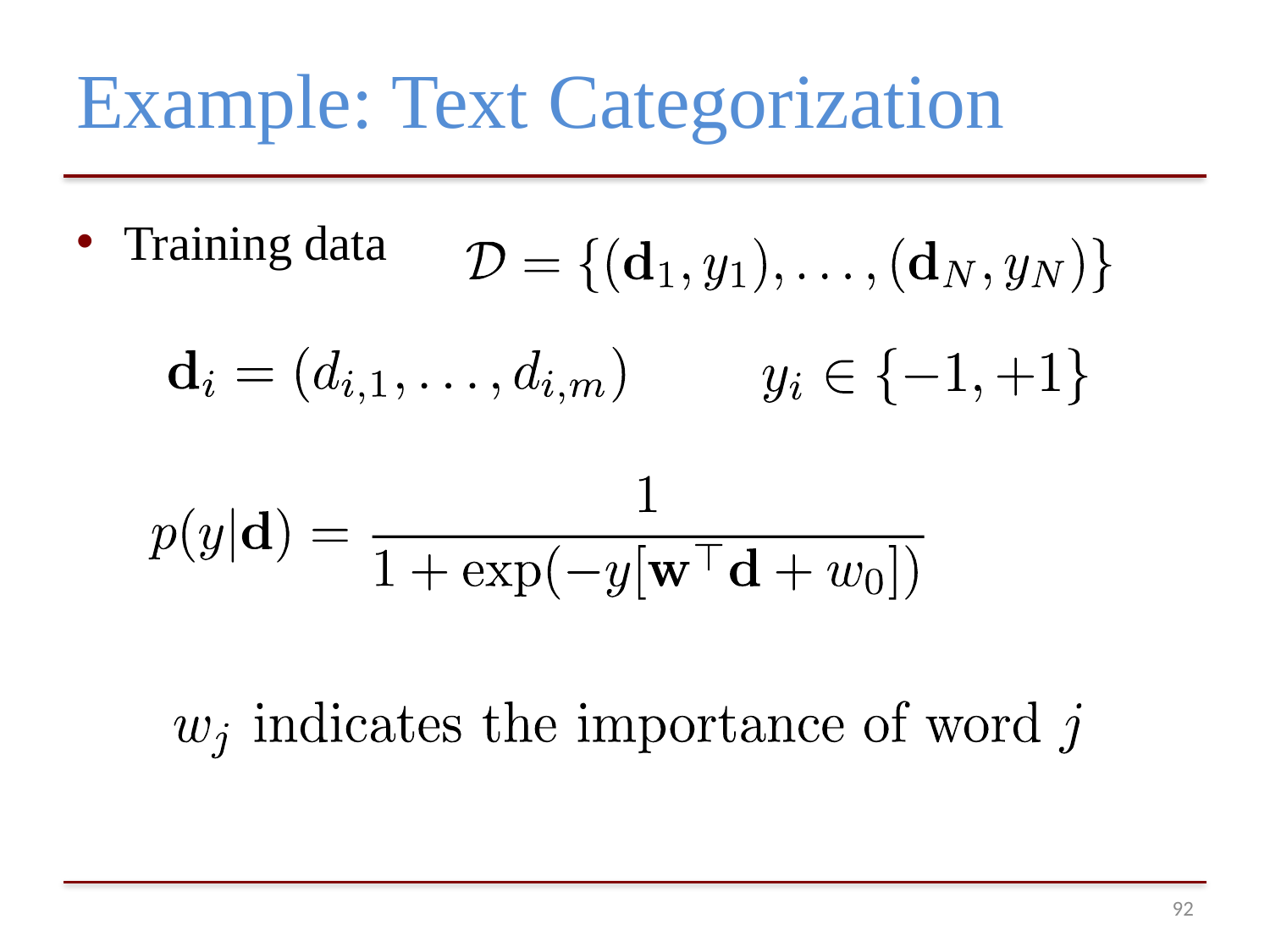

# Example: Text Categorization
Training data

92